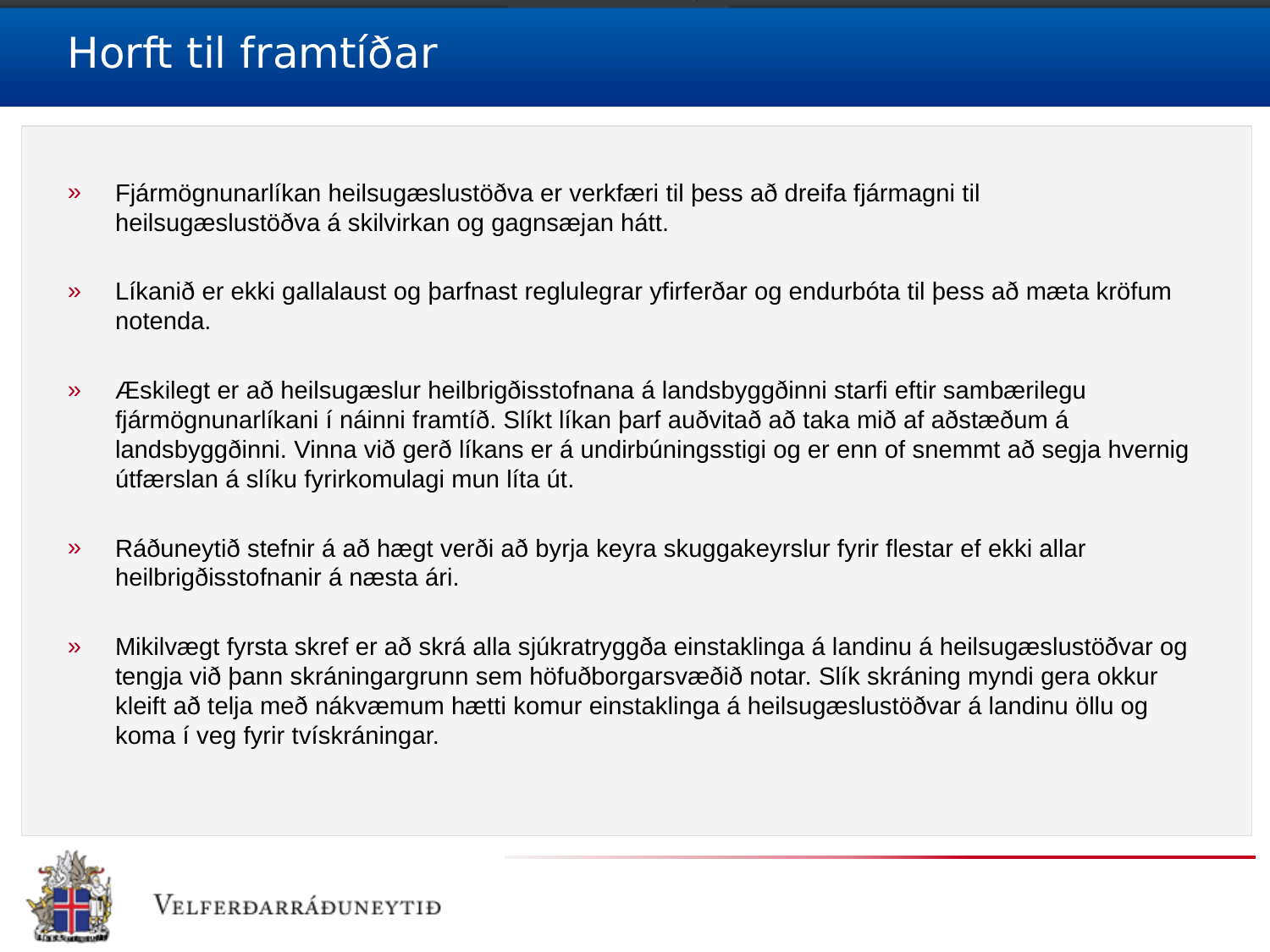

# Horft til framtíðar

Fjármögnunarlíkan heilsugæslustöðva er verkfæri til þess að dreifa fjármagni til heilsugæslustöðva á skilvirkan og gagnsæjan hátt.

Líkanið er ekki gallalaust og þarfnast reglulegrar yfirferðar og endurbóta til þess að mæta kröfum notenda.

Æskilegt er að heilsugæslur heilbrigðisstofnana á landsbyggðinni starfi eftir sambærilegu fjármögnunarlíkani í náinni framtíð. Slíkt líkan þarf auðvitað að taka mið af aðstæðum á landsbyggðinni. Vinna við gerð líkans er á undirbúningsstigi og er enn of snemmt að segja hvernig útfærslan á slíku fyrirkomulagi mun líta út.

Ráðuneytið stefnir á að hægt verði að byrja keyra skuggakeyrslur fyrir flestar ef ekki allar heilbrigðisstofnanir á næsta ári.

Mikilvægt fyrsta skref er að skrá alla sjúkratryggða einstaklinga á landinu á heilsugæslustöðvar og tengja við þann skráningargrunn sem höfuðborgarsvæðið notar. Slík skráning myndi gera okkur kleift að telja með nákvæmum hætti komur einstaklinga á heilsugæslustöðvar á landinu öllu og koma í veg fyrir tvískráningar.